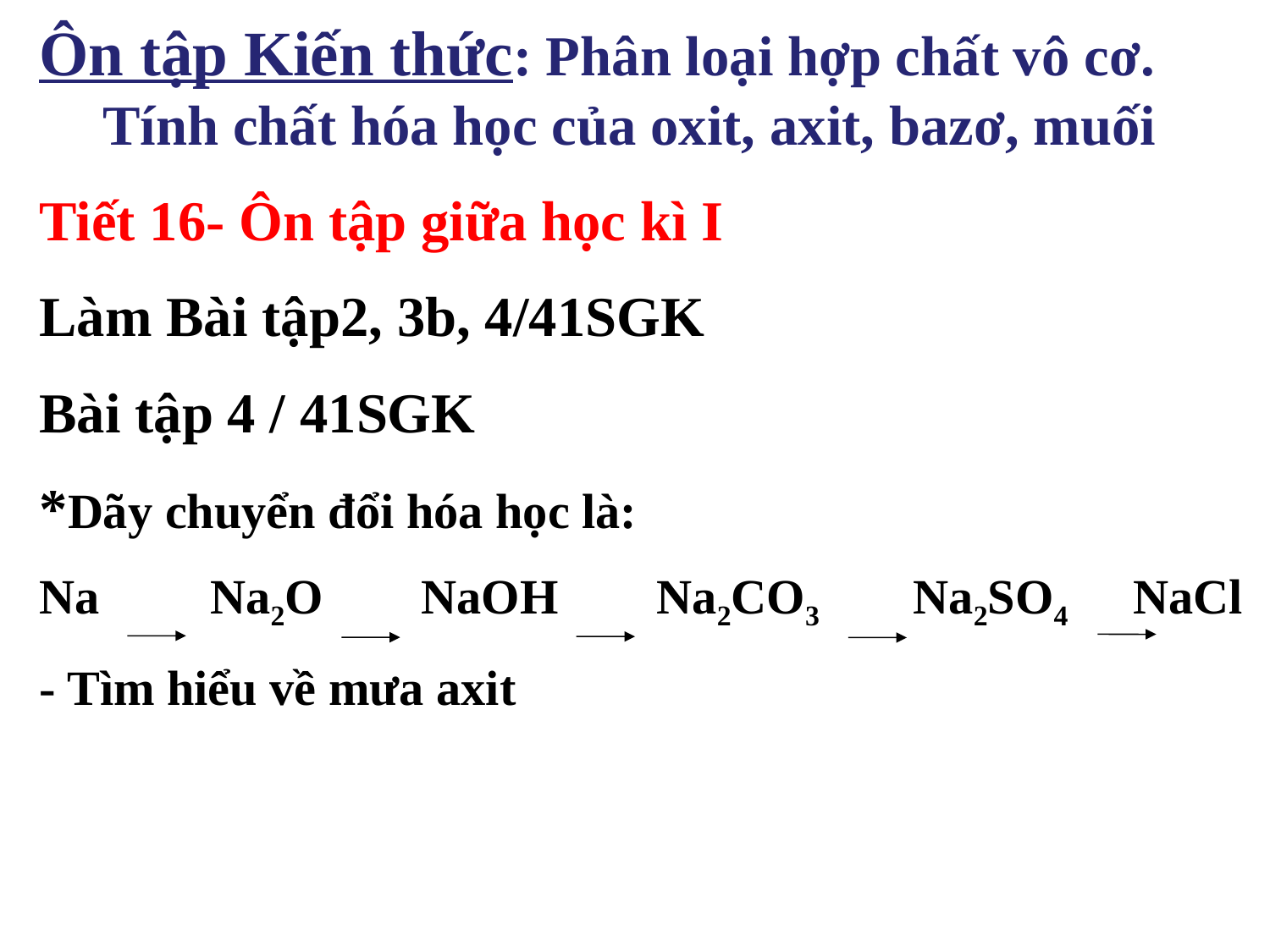

Ôn tập Kiến thức: Phân loại hợp chất vô cơ. Tính chất hóa học của oxit, axit, bazơ, muối
Tiết 16- Ôn tập giữa học kì I
Làm Bài tập2, 3b, 4/41SGK
Bài tập 4 / 41SGK
*Dãy chuyển đổi hóa học là:
Na         Na2O        NaOH        Na2CO3             Na2SO4         NaCl
- Tìm hiểu về mưa axit